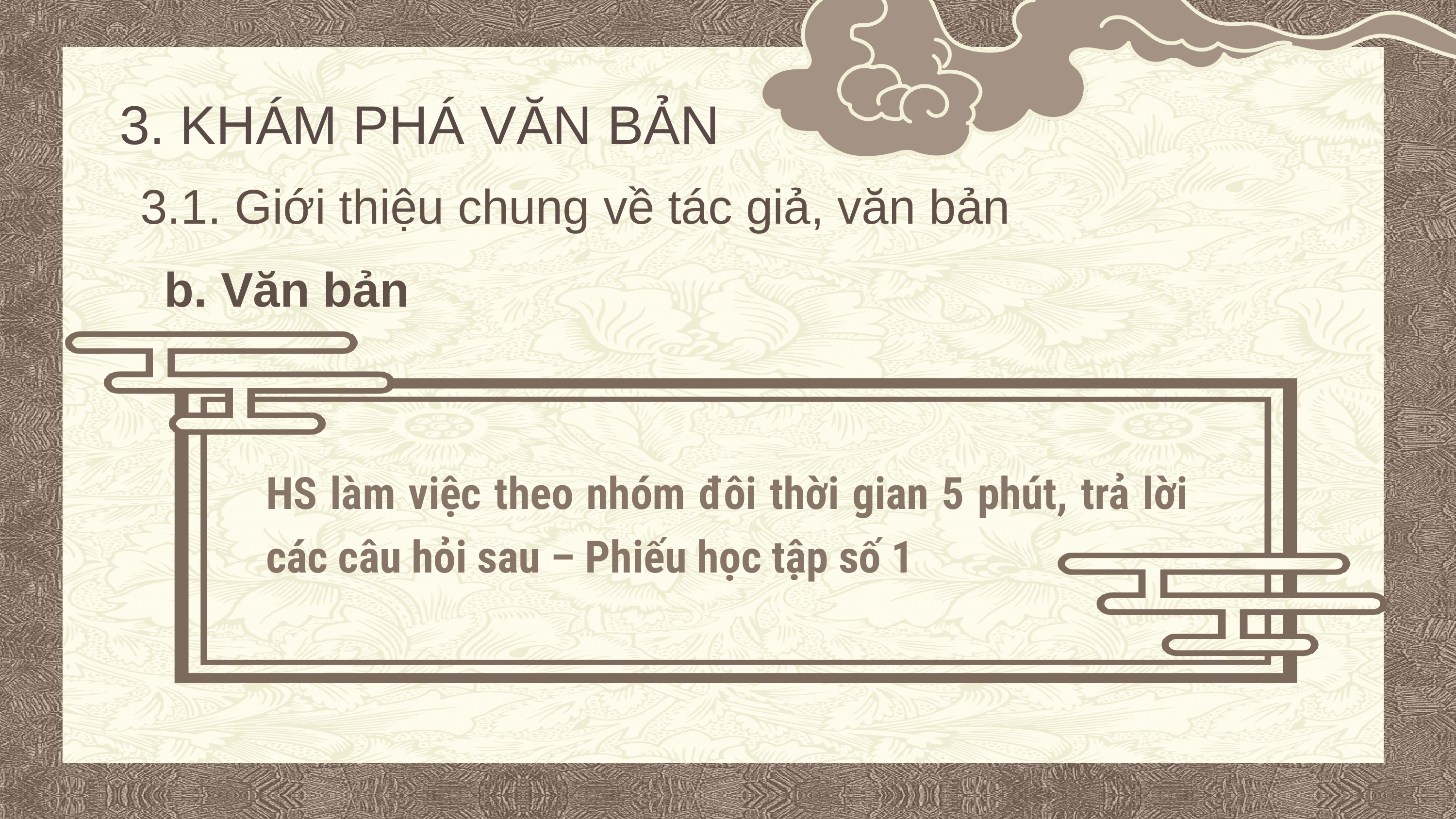

3. KHÁM PHÁ VĂN BẢN
3.1. Giới thiệu chung về tác giả, văn bản
b. Văn bản

HS làm việc theo nhóm đôi thời gian 5 phút, trả lời các câu hỏi sau – Phiếu học tập số 1